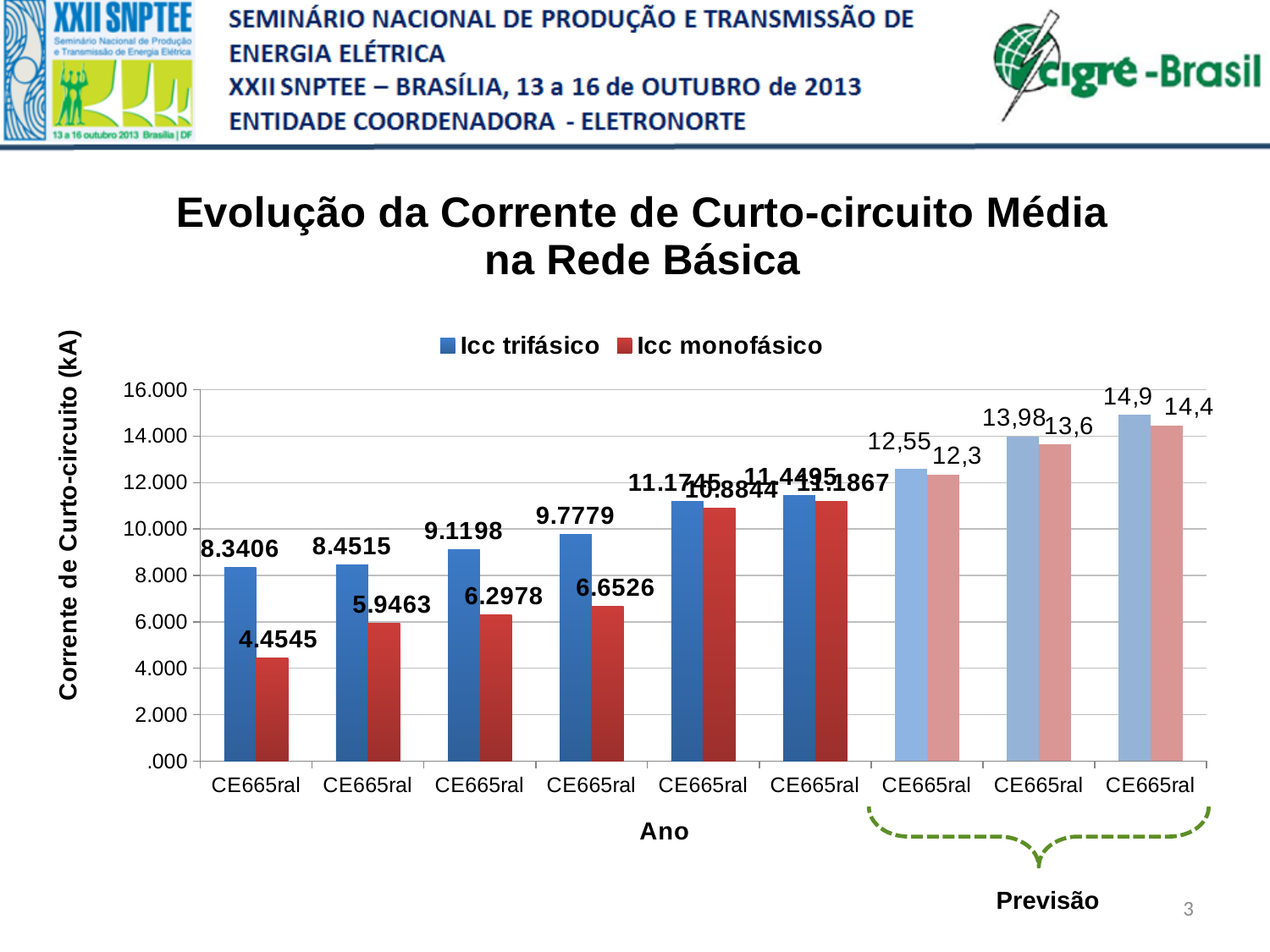

### Chart: Evolução da Corrente de Curto-circuito Média na Rede Básica

| Category |  |  |
|---|---|---|
| 2007 | 8.340554272517316 | 4.454542343883663 |
| 2008 | 8.451466512702078 | 5.946304849884519 |
| 2009 | 9.119815242494225 | 6.297782909930724 |
| 2010 | 9.77792147806004 | 6.65263279445728 |
| 2011 | 11.174470868014264 | 10.884363852556474 |
| 2012 | 11.449503386004528 | 11.186693002257334 |
| 2013 | 12.591512415349904 | 12.339006772009014 |
| 2014 | 13.981354401805877 | 13.636038374717817 |
| 2015 | 14.912144469525973 | 14.463069977426647 |
Previsão
3